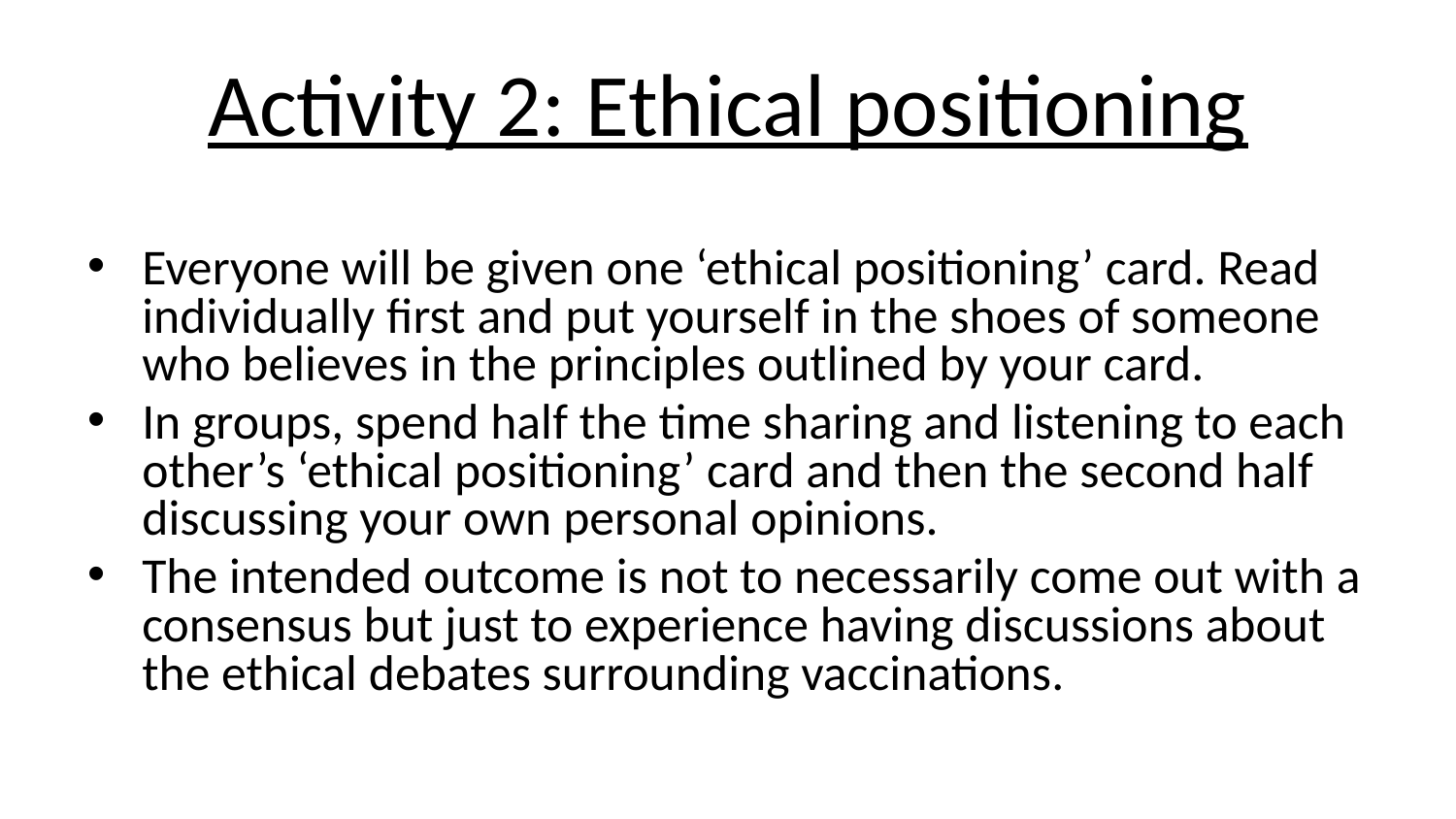

# Activity 2: Ethical positioning
Everyone will be given one ‘ethical positioning’ card. Read individually first and put yourself in the shoes of someone who believes in the principles outlined by your card.
In groups, spend half the time sharing and listening to each other’s ‘ethical positioning’ card and then the second half discussing your own personal opinions.
The intended outcome is not to necessarily come out with a consensus but just to experience having discussions about the ethical debates surrounding vaccinations.